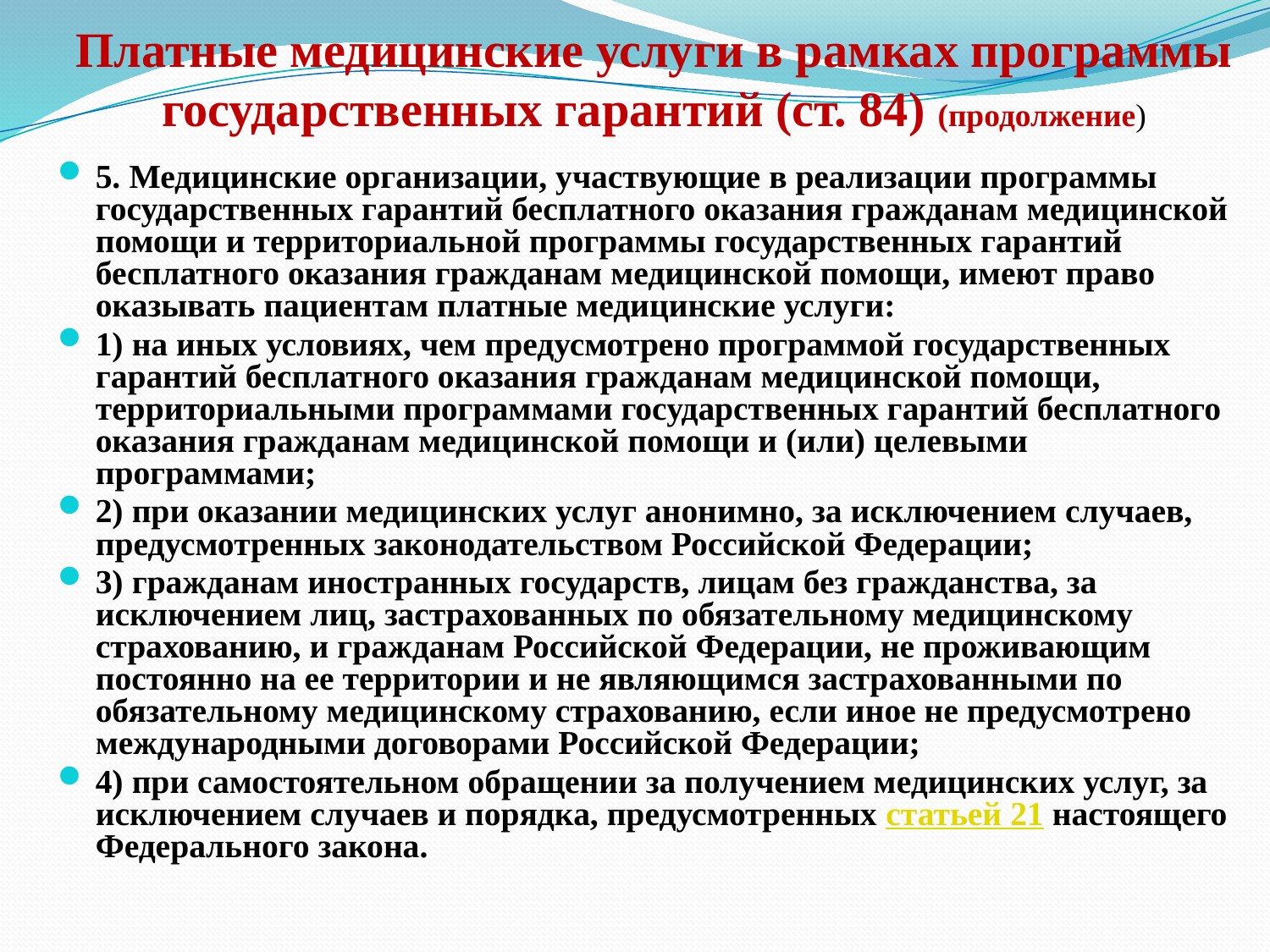

# Платные медицинские услуги в рамках программы государственных гарантий (ст. 84) (продолжение)
5. Медицинские организации, участвующие в реализации программы государственных гарантий бесплатного оказания гражданам медицинской помощи и территориальной программы государственных гарантий бесплатного оказания гражданам медицинской помощи, имеют право оказывать пациентам платные медицинские услуги:
1) на иных условиях, чем предусмотрено программой государственных гарантий бесплатного оказания гражданам медицинской помощи, территориальными программами государственных гарантий бесплатного оказания гражданам медицинской помощи и (или) целевыми программами;
2) при оказании медицинских услуг анонимно, за исключением случаев, предусмотренных законодательством Российской Федерации;
3) гражданам иностранных государств, лицам без гражданства, за исключением лиц, застрахованных по обязательному медицинскому страхованию, и гражданам Российской Федерации, не проживающим постоянно на ее территории и не являющимся застрахованными по обязательному медицинскому страхованию, если иное не предусмотрено международными договорами Российской Федерации;
4) при самостоятельном обращении за получением медицинских услуг, за исключением случаев и порядка, предусмотренных статьей 21 настоящего Федерального закона.